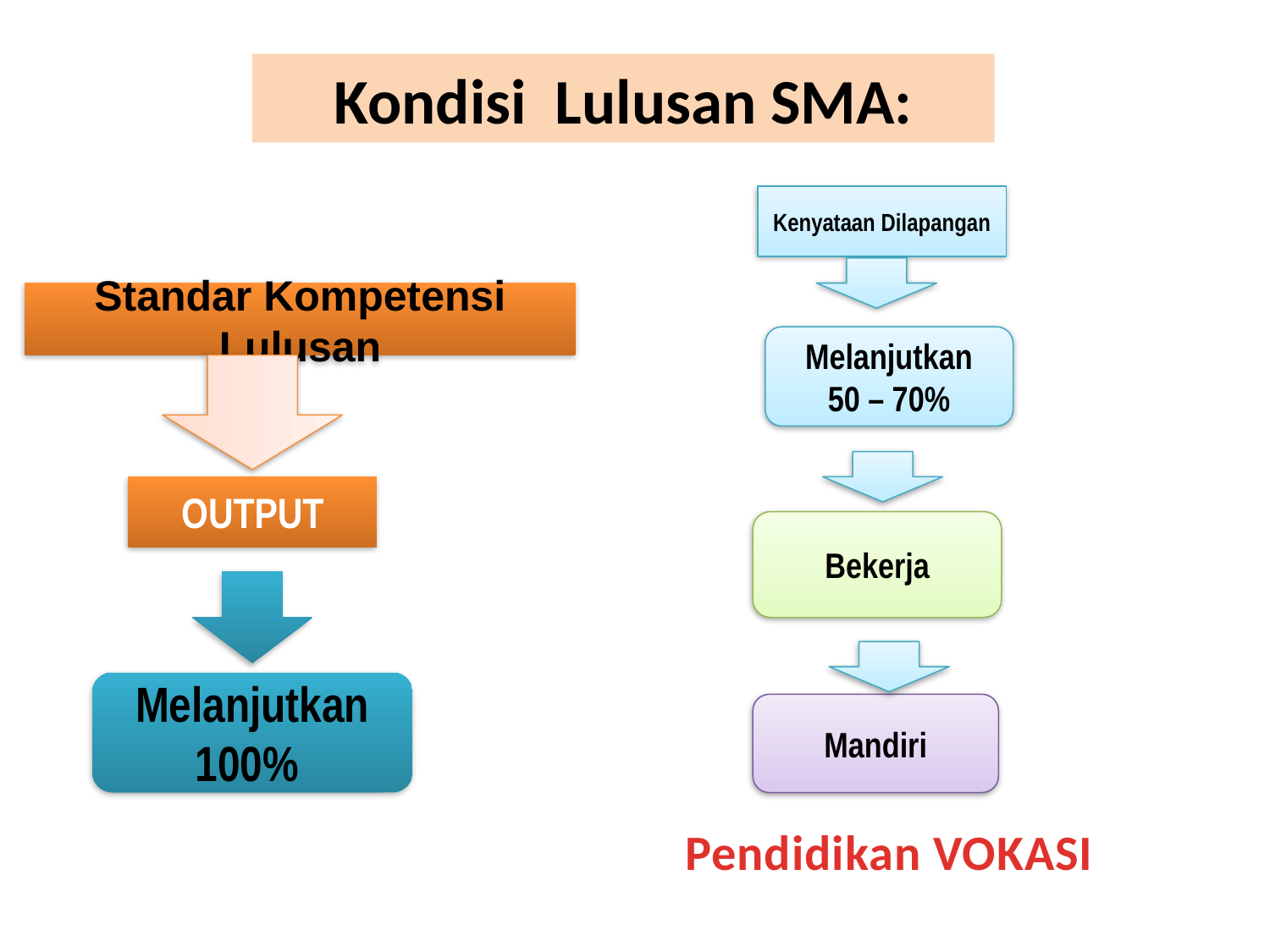

Kondisi  Lulusan SMA:
Kenyataan Dilapangan

Standar Kompetensi Lulusan

Melanjutkan
50 – 70%

OUTPUT
Bekerja

Melanjutkan
100%
Mandiri
Pendidikan VOKASI